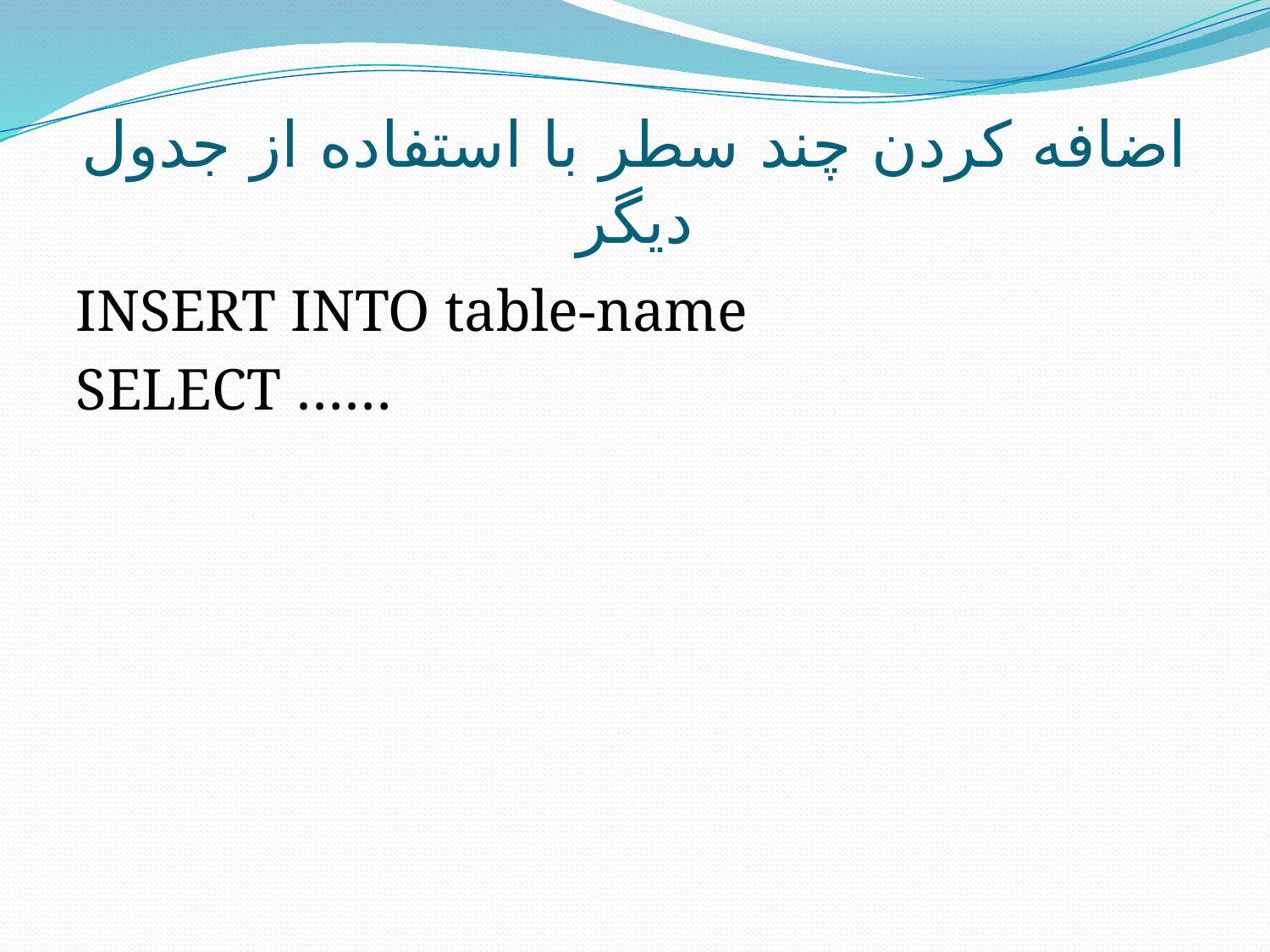

# اضافه کردن چند سطر با استفاده از جدول ديگر
INSERT INTO table-name
SELECT ……